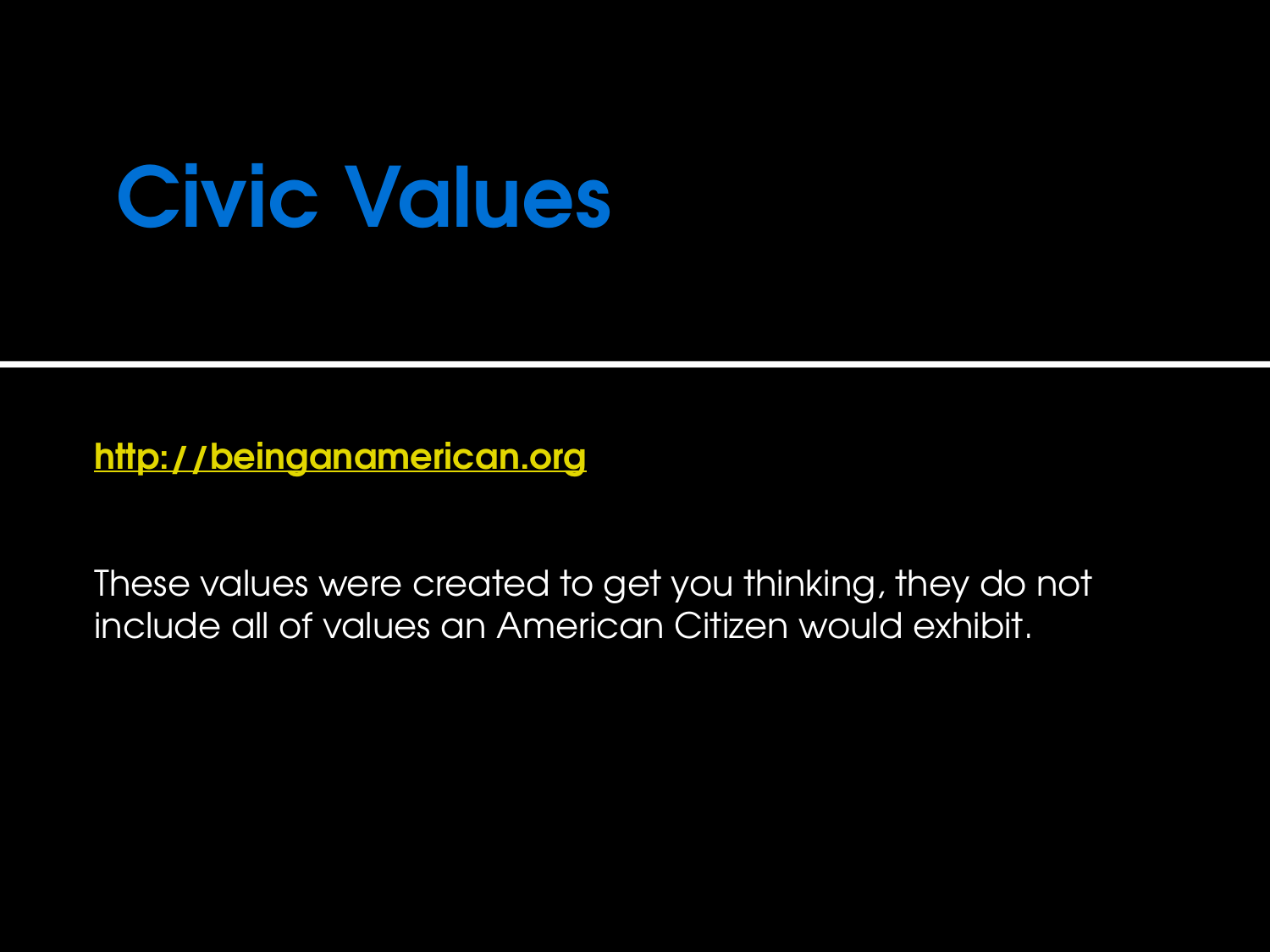

# Civic Values
http://beinganamerican.org

These values were created to get you thinking, they do not include all of values an American Citizen would exhibit.